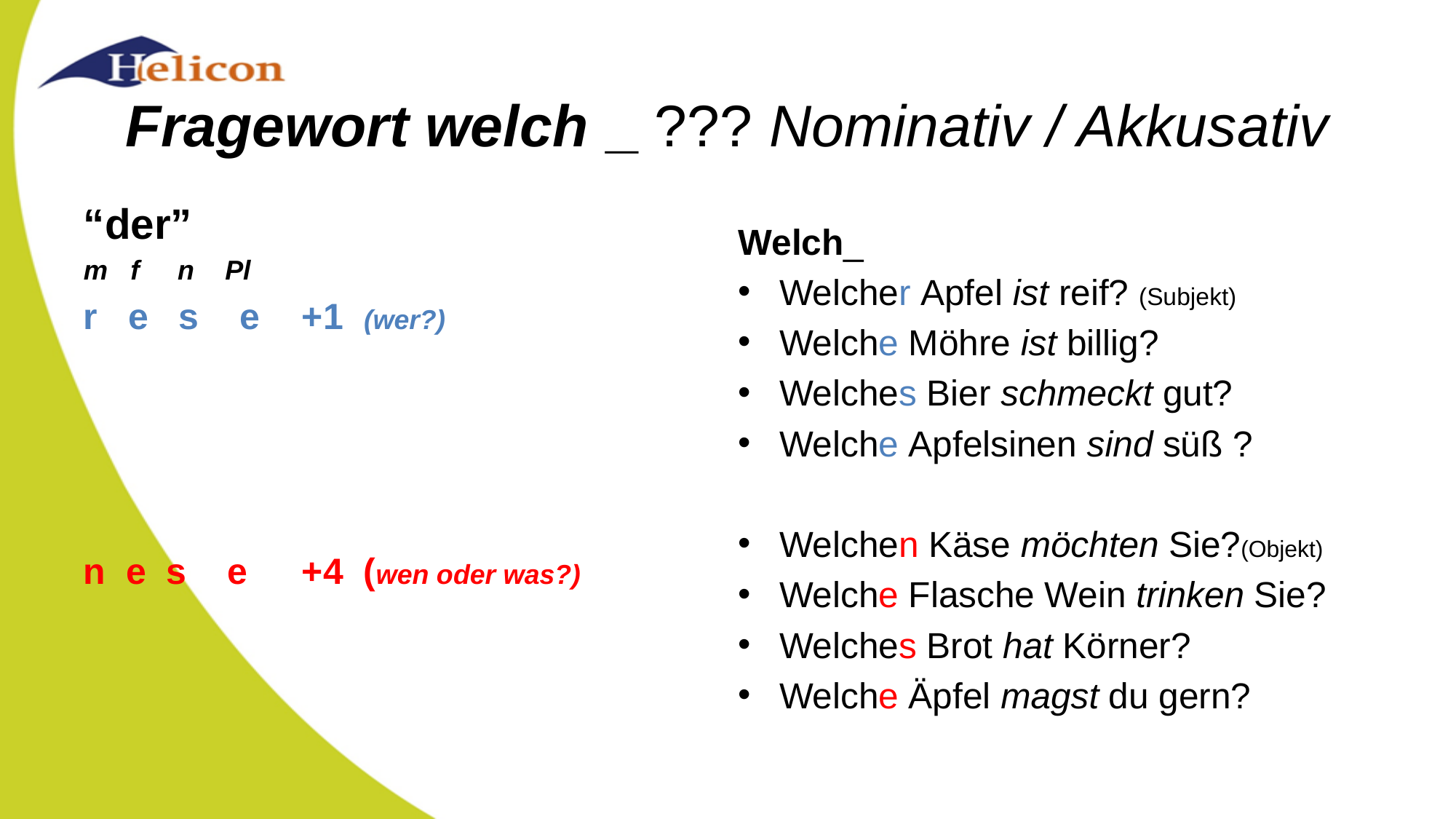

# Fragewort welch _ ??? Nominativ / Akkusativ
“der”
m   f     n    Pl
r   e   s    e	+1  (wer?)

n  e  s    e	+4  (wen oder was?)
Welch_
Welcher Apfel ist reif? (Subjekt)
Welche Möhre ist billig?
Welches Bier schmeckt gut?
Welche Apfelsinen sind süß ?

Welchen Käse möchten Sie?(Objekt)
Welche Flasche Wein trinken Sie?
Welches Brot hat Körner?
Welche Äpfel magst du gern?